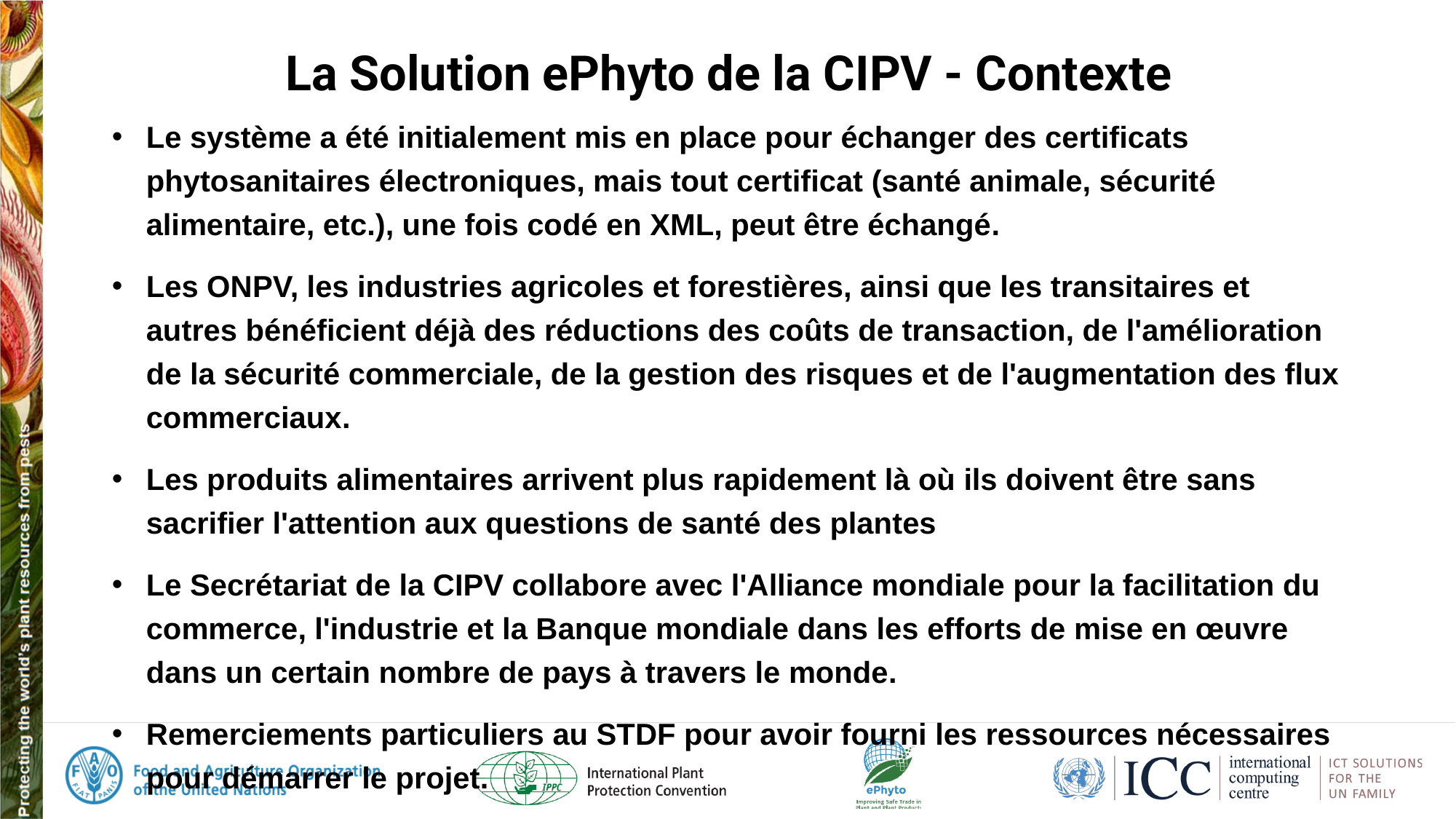

# La Solution ePhyto de la CIPV - Contexte
Le système a été initialement mis en place pour échanger des certificats phytosanitaires électroniques, mais tout certificat (santé animale, sécurité alimentaire, etc.), une fois codé en XML, peut être échangé.
Les ONPV, les industries agricoles et forestières, ainsi que les transitaires et autres bénéficient déjà des réductions des coûts de transaction, de l'amélioration de la sécurité commerciale, de la gestion des risques et de l'augmentation des flux commerciaux.
Les produits alimentaires arrivent plus rapidement là où ils doivent être sans sacrifier l'attention aux questions de santé des plantes
Le Secrétariat de la CIPV collabore avec l'Alliance mondiale pour la facilitation du commerce, l'industrie et la Banque mondiale dans les efforts de mise en œuvre dans un certain nombre de pays à travers le monde.
Remerciements particuliers au STDF pour avoir fourni les ressources nécessaires pour démarrer le projet.